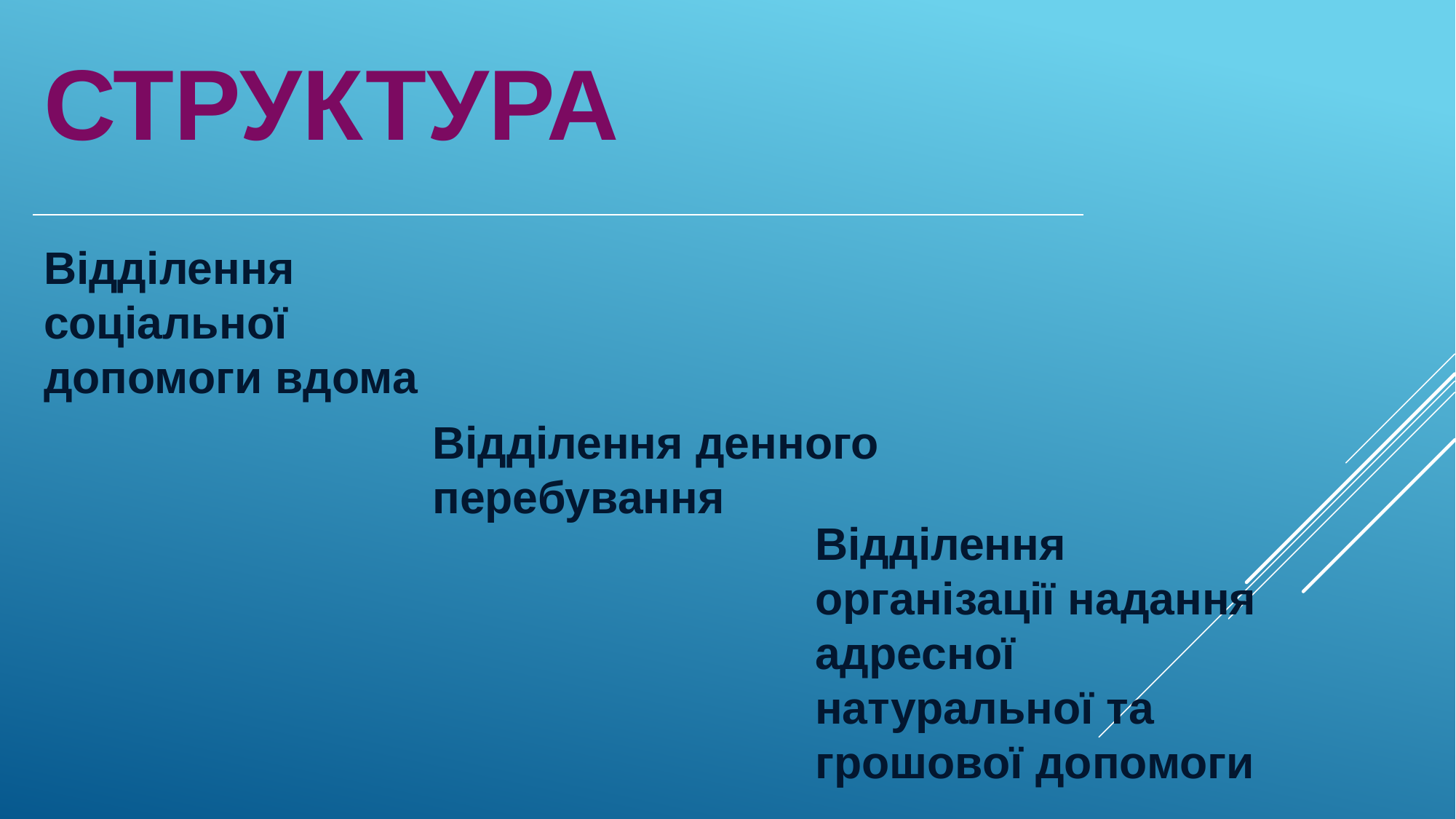

| СТРУКТУРА |
| --- |
Відділення соціальної
допомоги вдома
Відділення денного перебування
Відділення організації надання адресної натуральної та грошової допомоги